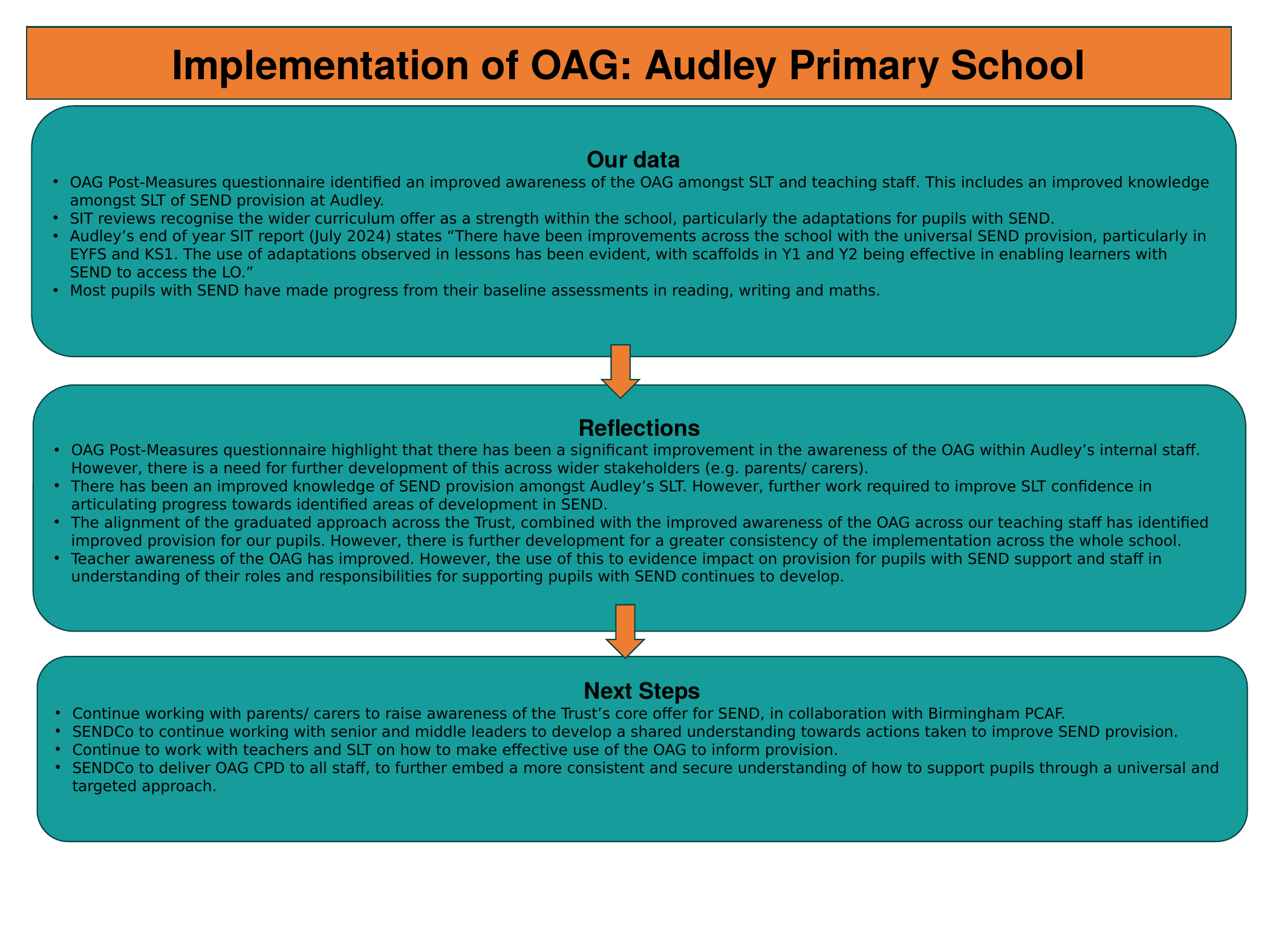

Implementation of OAG: Audley Primary School
Our data
OAG Post-Measures questionnaire identified an improved awareness of the OAG amongst SLT and teaching staff. This includes an improved knowledge amongst SLT of SEND provision at Audley.
SIT reviews recognise the wider curriculum offer as a strength within the school, particularly the adaptations for pupils with SEND.
Audley’s end of year SIT report (July 2024) states “There have been improvements across the school with the universal SEND provision, particularly in EYFS and KS1. The use of adaptations observed in lessons has been evident, with scaffolds in Y1 and Y2 being effective in enabling learners with SEND to access the LO.”
Most pupils with SEND have made progress from their baseline assessments in reading, writing and maths.

Reflections
OAG Post-Measures questionnaire highlight that there has been a significant improvement in the awareness of the OAG within Audley’s internal staff. However, there is a need for further development of this across wider stakeholders (e.g. parents/ carers).
There has been an improved knowledge of SEND provision amongst Audley’s SLT. However, further work required to improve SLT confidence in articulating progress towards identified areas of development in SEND.
The alignment of the graduated approach across the Trust, combined with the improved awareness of the OAG across our teaching staff has identified improved provision for our pupils. However, there is further development for a greater consistency of the implementation across the whole school.
Teacher awareness of the OAG has improved. However, the use of this to evidence impact on provision for pupils with SEND support and staff in understanding of their roles and responsibilities for supporting pupils with SEND continues to develop.

Next Steps
Continue working with parents/ carers to raise awareness of the Trust’s core offer for SEND, in collaboration with Birmingham PCAF.
SENDCo to continue working with senior and middle leaders to develop a shared understanding towards actions taken to improve SEND provision.
Continue to work with teachers and SLT on how to make effective use of the OAG to inform provision.
SENDCo to deliver OAG CPD to all staff, to further embed a more consistent and secure understanding of how to support pupils through a universal and targeted approach.